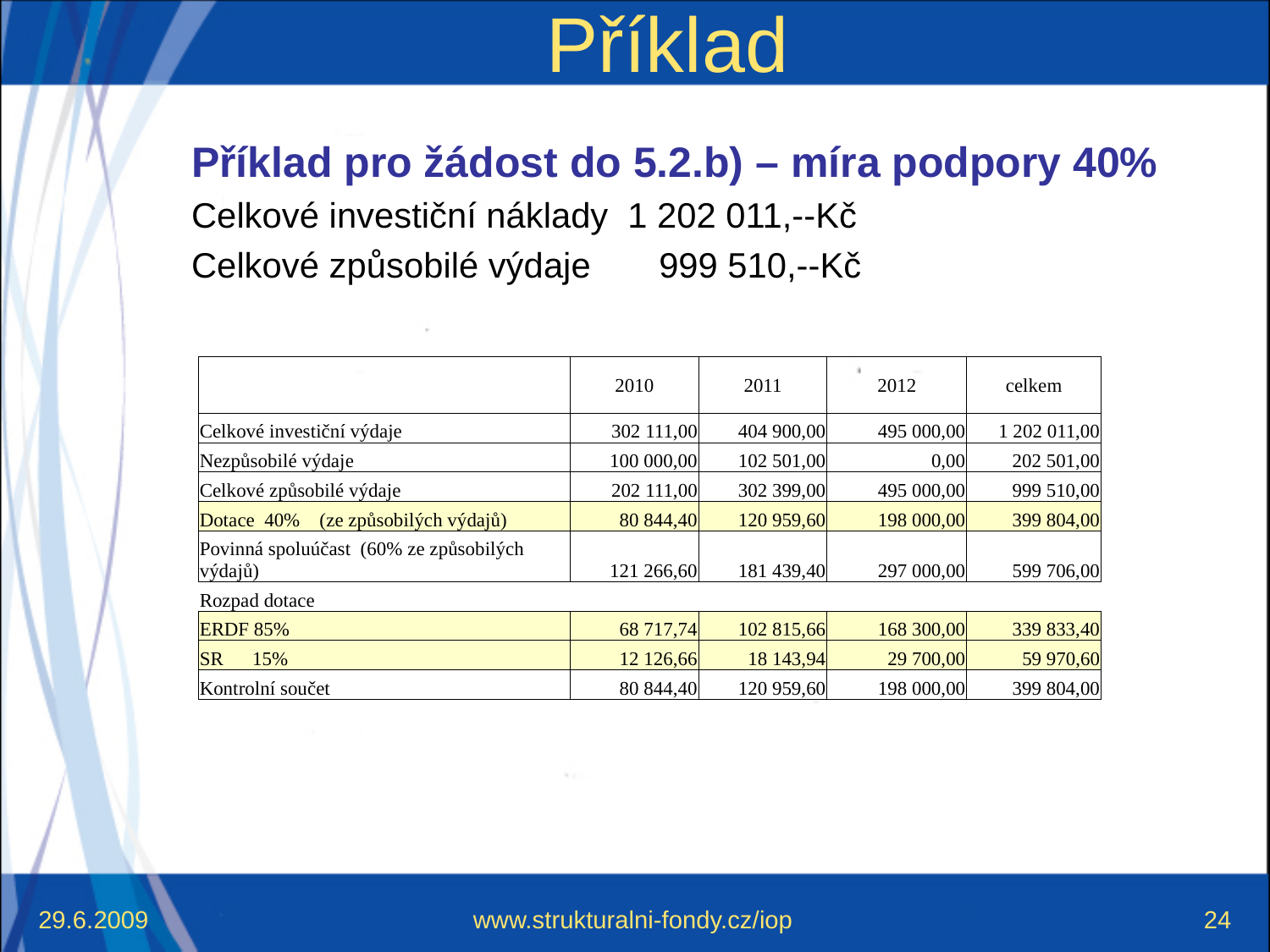

# Příklad
Příklad pro žádost do 5.2.b) – míra podpory 40%
Celkové investiční náklady  1 202 011,--Kč
Celkové způsobilé výdaje       999 510,--Kč

|  | 2010 | 2011 | 2012 | celkem |
| --- | --- | --- | --- | --- |
| Celkové investiční výdaje | 302 111,00 | 404 900,00 | 495 000,00 | 1 202 011,00 |
| Nezpůsobilé výdaje | 100 000,00 | 102 501,00 | 0,00 | 202 501,00 |
| Celkové způsobilé výdaje | 202 111,00 | 302 399,00 | 495 000,00 | 999 510,00 |
| Dotace 40% (ze způsobilých výdajů) | 80 844,40 | 120 959,60 | 198 000,00 | 399 804,00 |
| Povinná spoluúčast (60% ze způsobilých výdajů) | 121 266,60 | 181 439,40 | 297 000,00 | 599 706,00 |
| Rozpad dotace |  |  |  |  |
| ERDF 85% | 68 717,74 | 102 815,66 | 168 300,00 | 339 833,40 |
| SR 15% | 12 126,66 | 18 143,94 | 29 700,00 | 59 970,60 |
| Kontrolní součet | 80 844,40 | 120 959,60 | 198 000,00 | 399 804,00 |
29.6.2009
www.strukturalni-fondy.cz/iop
24